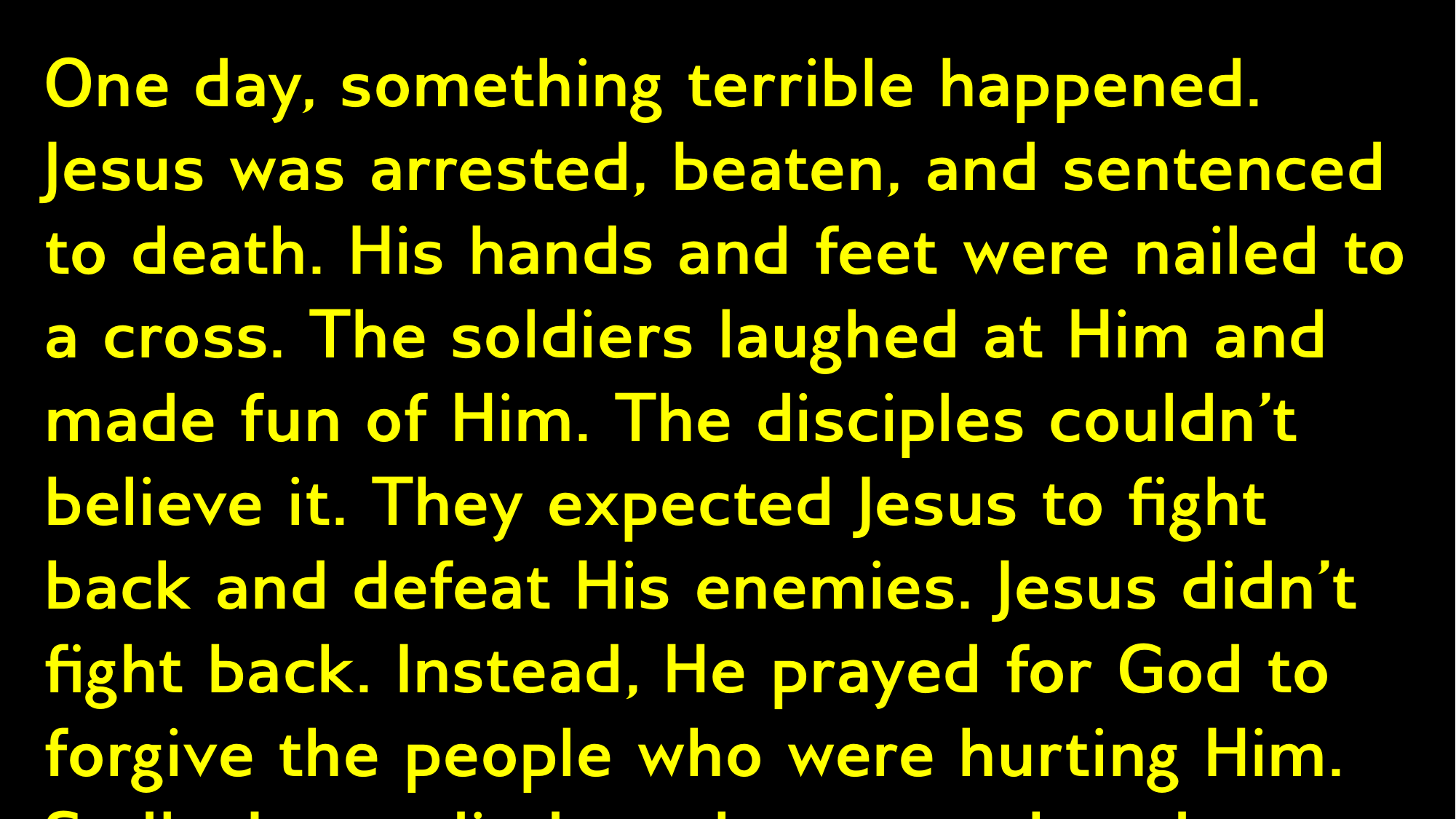

One day, something terrible happened. Jesus was arrested, beaten, and sentenced to death. His hands and feet were nailed to a cross. The soldiers laughed at Him and made fun of Him. The disciples couldn’t believe it. They expected Jesus to fight back and defeat His enemies. Jesus didn’t fight back. Instead, He prayed for God to forgive the people who were hurting Him. Sadly, Jesus died on the cross that day.